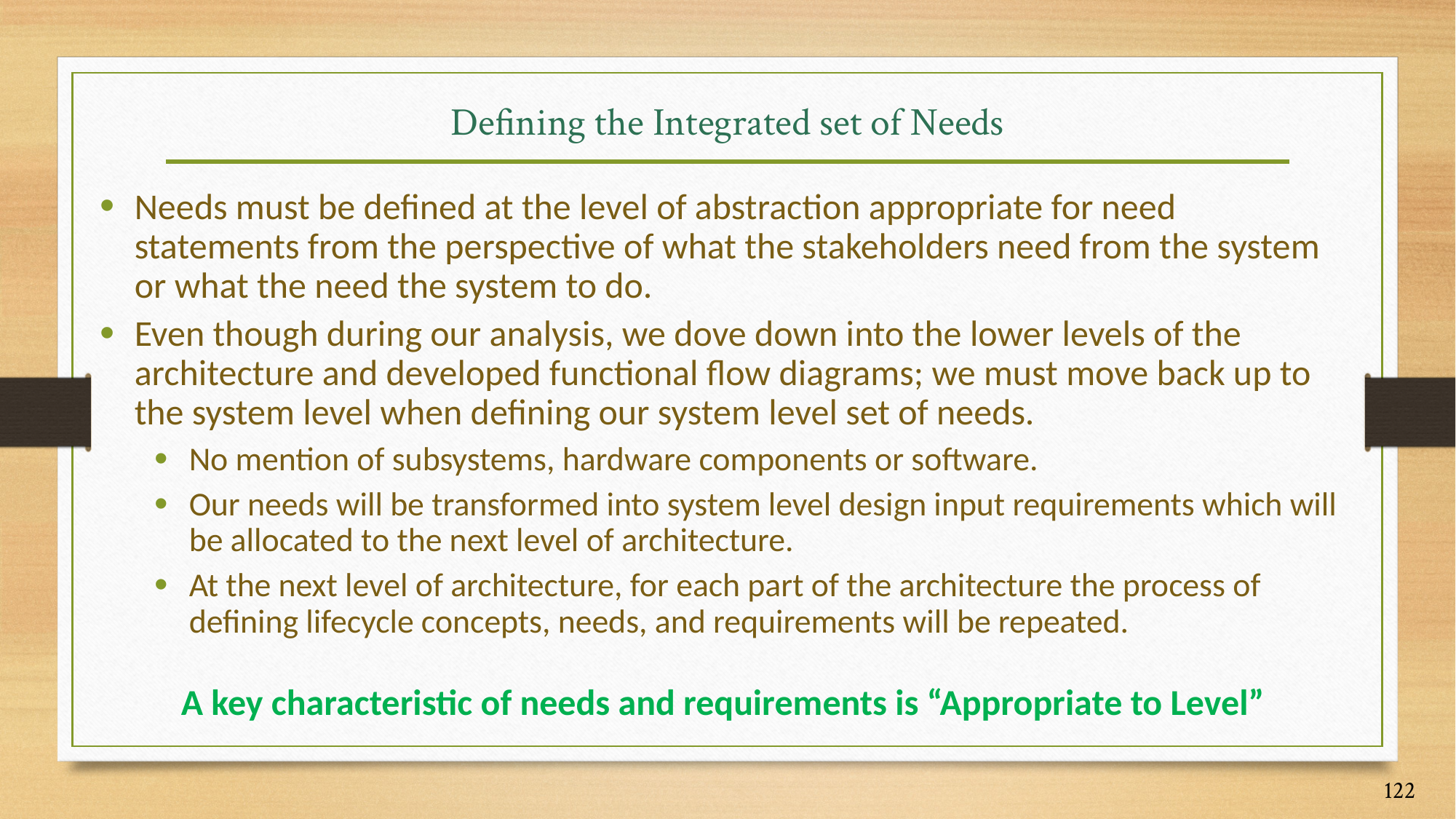

# Defining the Integrated set of Needs
Needs must be defined at the level of abstraction appropriate for need statements from the perspective of what the stakeholders need from the system or what the need the system to do.
Even though during our analysis, we dove down into the lower levels of the architecture and developed functional flow diagrams; we must move back up to the system level when defining our system level set of needs.
No mention of subsystems, hardware components or software.
Our needs will be transformed into system level design input requirements which will be allocated to the next level of architecture.
At the next level of architecture, for each part of the architecture the process of defining lifecycle concepts, needs, and requirements will be repeated.
A key characteristic of needs and requirements is “Appropriate to Level”
122